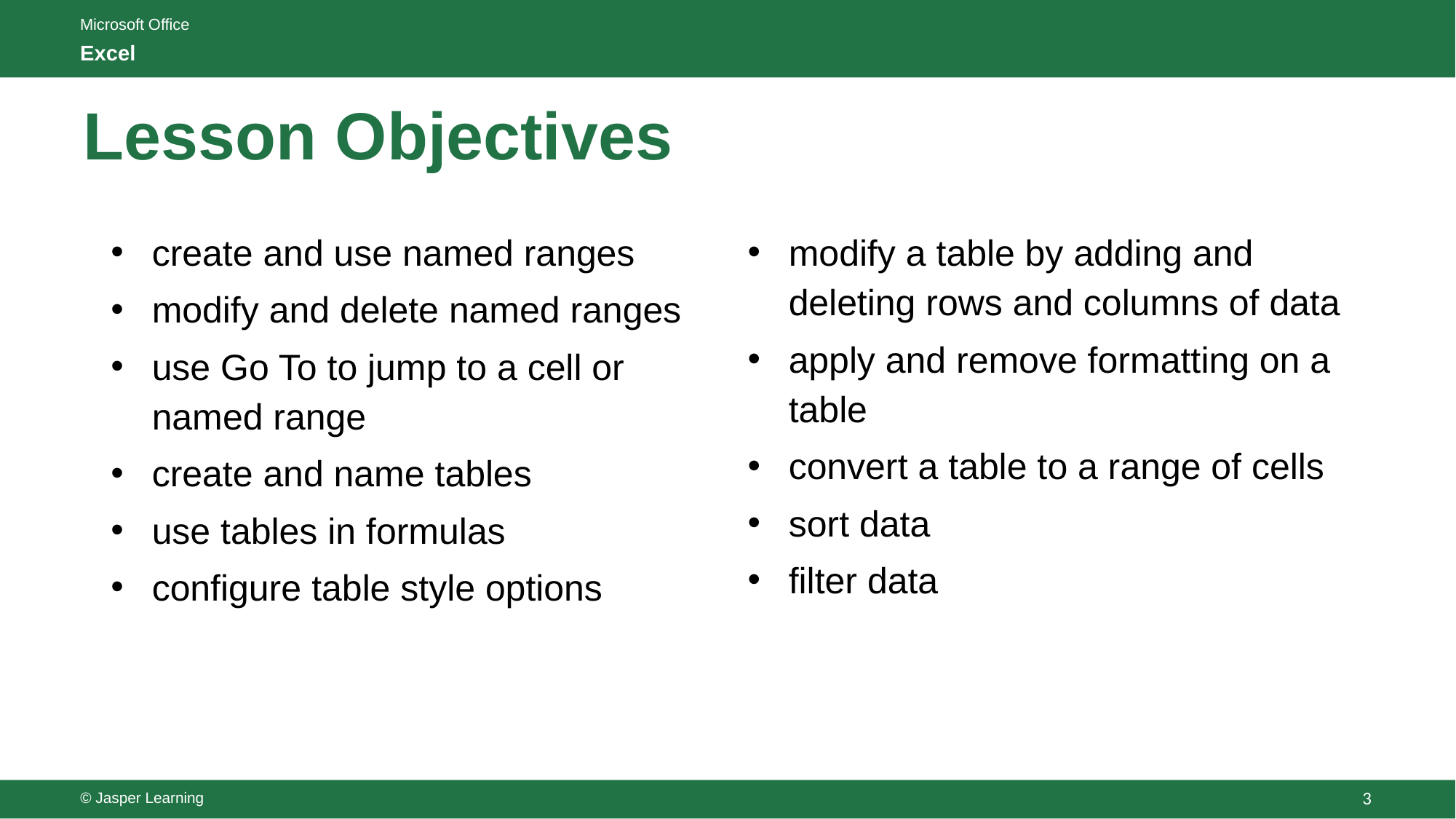

# Lesson Objectives
create and use named ranges
modify and delete named ranges
use Go To to jump to a cell or named range​
create and name tables
use tables in formulas
configure table style options
modify a table by adding and deleting rows and columns of data​
apply and remove formatting on a table
convert a table to a range of cells​
sort data​
filter data ​
© Jasper Learning
3